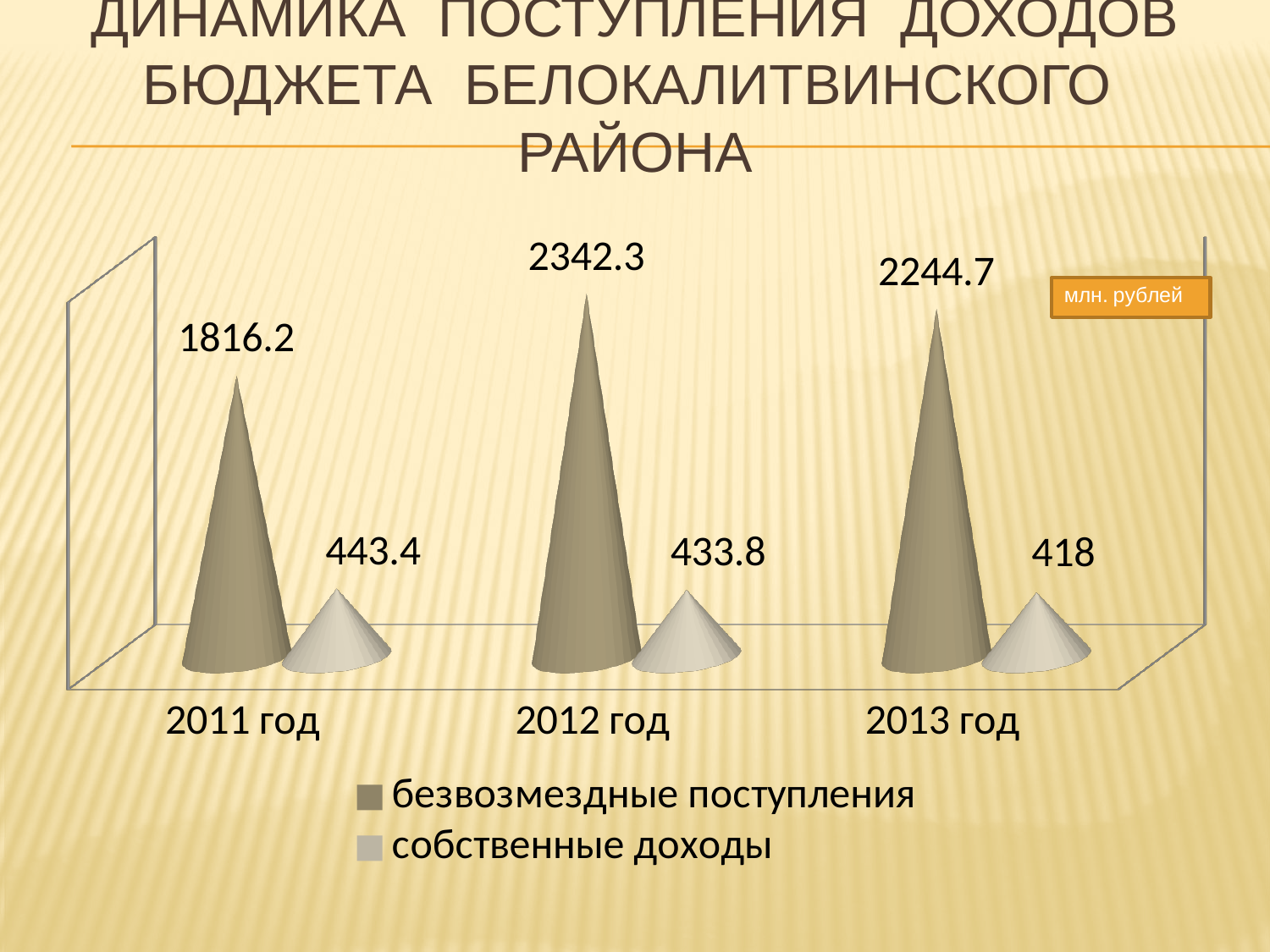

# Динамика  поступления  доходов бюджета  Белокалитвинского  района

[unsupported chart]